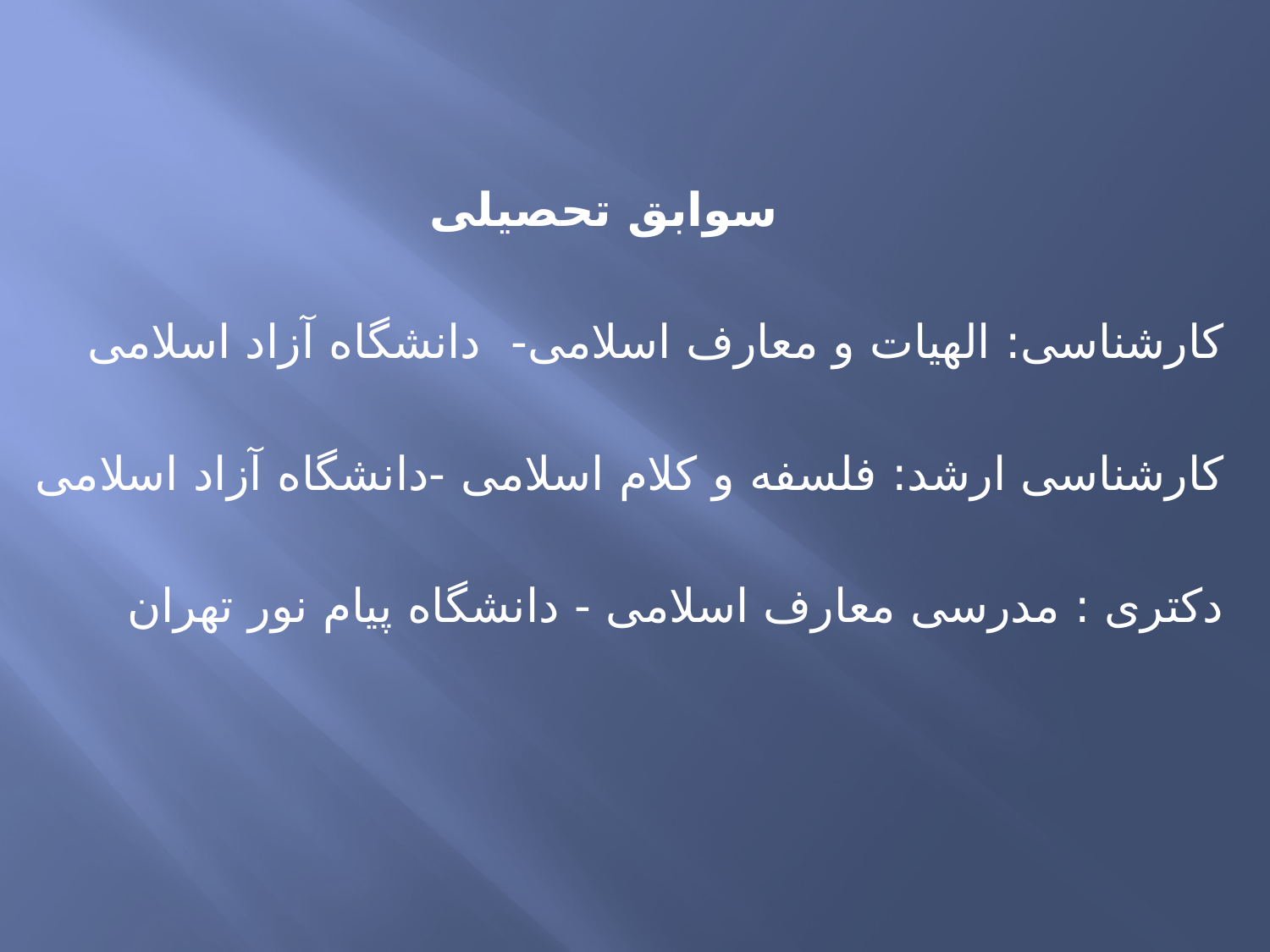

سوابق تحصیلی
کارشناسی: الهیات و معارف اسلامی-  دانشگاه آزاد اسلامی
کارشناسی ارشد: فلسفه و کلام اسلامی	 -دانشگاه آزاد اسلامی
دکتری : مدرسی معارف اسلامی - دانشگاه پیام نور تهران